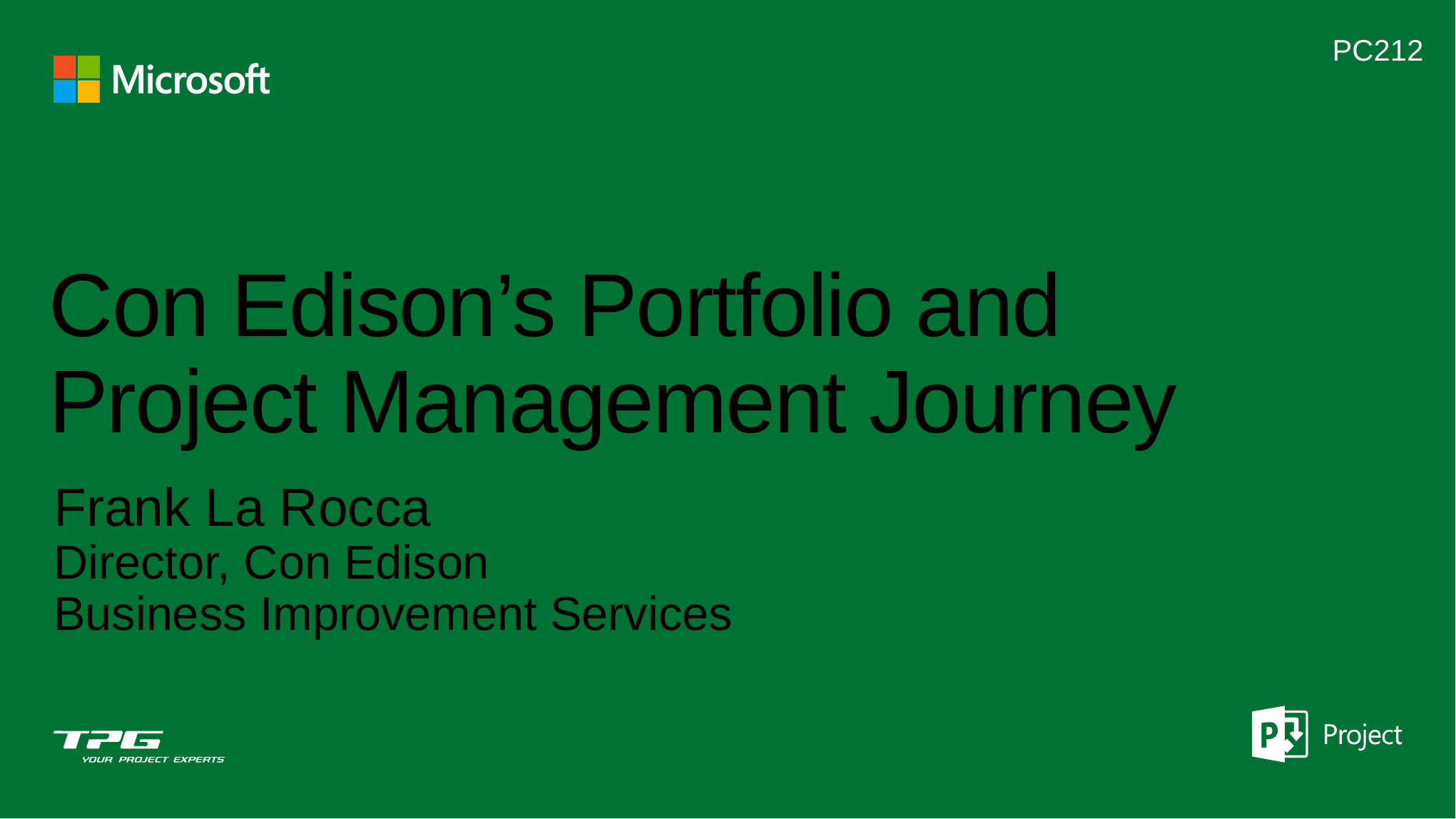

PC212
# Con Edison’s Portfolio and Project Management Journey
Frank La Rocca
Director, Con Edison
Business Improvement Services